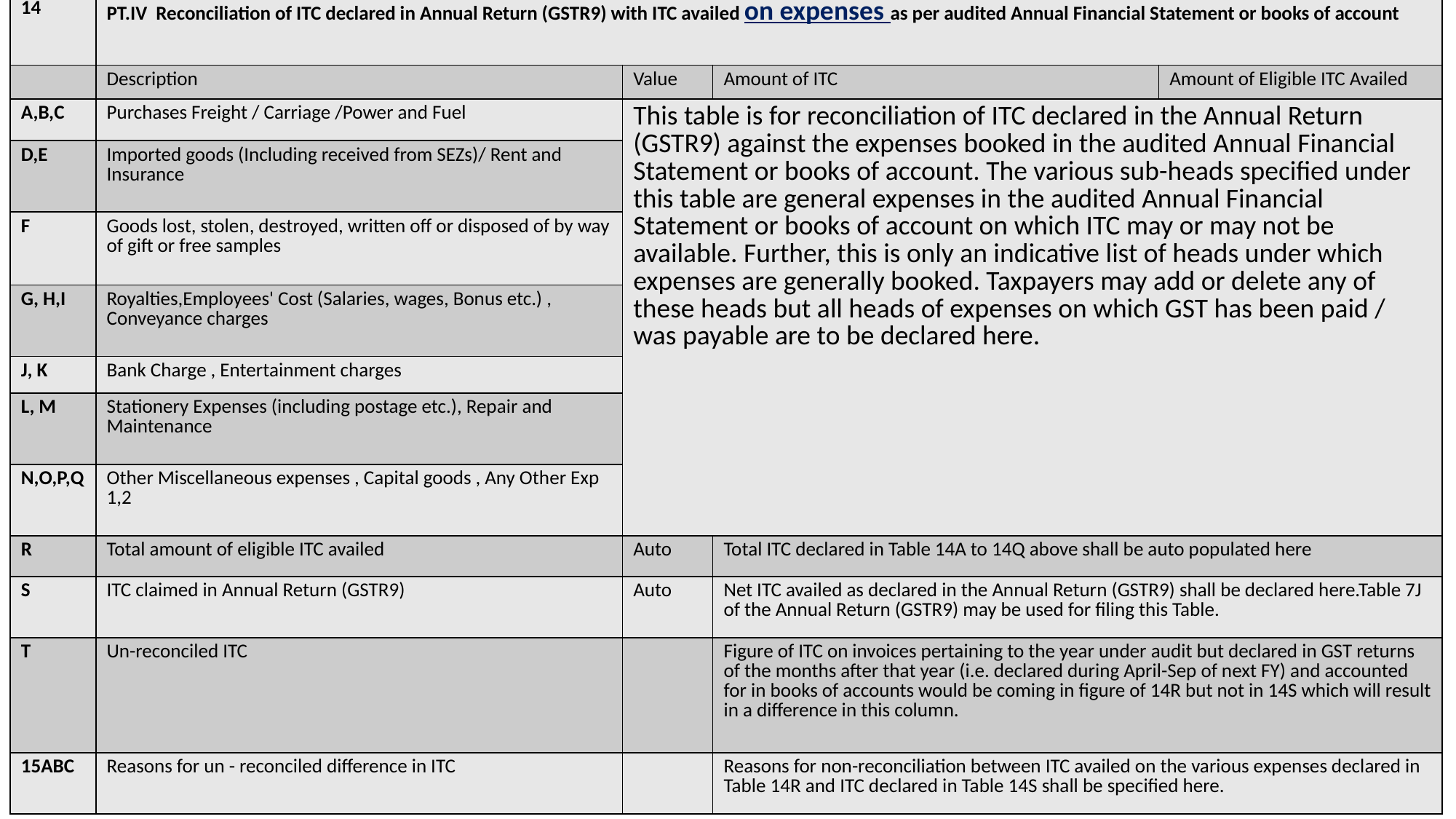

| 14 | PT.IV Reconciliation of ITC declared in Annual Return (GSTR9) with ITC availed on expenses as per audited Annual Financial Statement or books of account |  |  |  |
| --- | --- | --- | --- | --- |
|  | Description | Value | Amount of ITC | Amount of Eligible ITC Availed |
| A,B,C | Purchases Freight / Carriage /Power and Fuel | This table is for reconciliation of ITC declared in the Annual Return (GSTR9) against the expenses booked in the audited Annual Financial Statement or books of account. The various sub-heads specified under this table are general expenses in the audited Annual Financial Statement or books of account on which ITC may or may not be available. Further, this is only an indicative list of heads under which expenses are generally booked. Taxpayers may add or delete any of these heads but all heads of expenses on which GST has been paid / was payable are to be declared here. |  |  |
| D,E | Imported goods (Including received from SEZs)/ Rent and Insurance |  |  |  |
| F | Goods lost, stolen, destroyed, written off or disposed of by way of gift or free samples |  |  |  |
| G, H,I | Royalties,Employees' Cost (Salaries, wages, Bonus etc.) , Conveyance charges |  |  |  |
| J, K | Bank Charge , Entertainment charges |  |  |  |
| L, M | Stationery Expenses (including postage etc.), Repair and Maintenance |  |  |  |
| N,O,P,Q | Other Miscellaneous expenses , Capital goods , Any Other Exp 1,2 |  |  |  |
| R | Total amount of eligible ITC availed | Auto | Total ITC declared in Table 14A to 14Q above shall be auto populated here |  |
| S | ITC claimed in Annual Return (GSTR9) | Auto | Net ITC availed as declared in the Annual Return (GSTR9) shall be declared here.Table 7J of the Annual Return (GSTR9) may be used for filing this Table. |  |
| T | Un-reconciled ITC |  | Figure of ITC on invoices pertaining to the year under audit but declared in GST returns of the months after that year (i.e. declared during April-Sep of next FY) and accounted for in books of accounts would be coming in figure of 14R but not in 14S which will result in a difference in this column. |  |
| 15ABC | Reasons for un - reconciled difference in ITC |  | Reasons for non-reconciliation between ITC availed on the various expenses declared in Table 14R and ITC declared in Table 14S shall be specified here. |  |